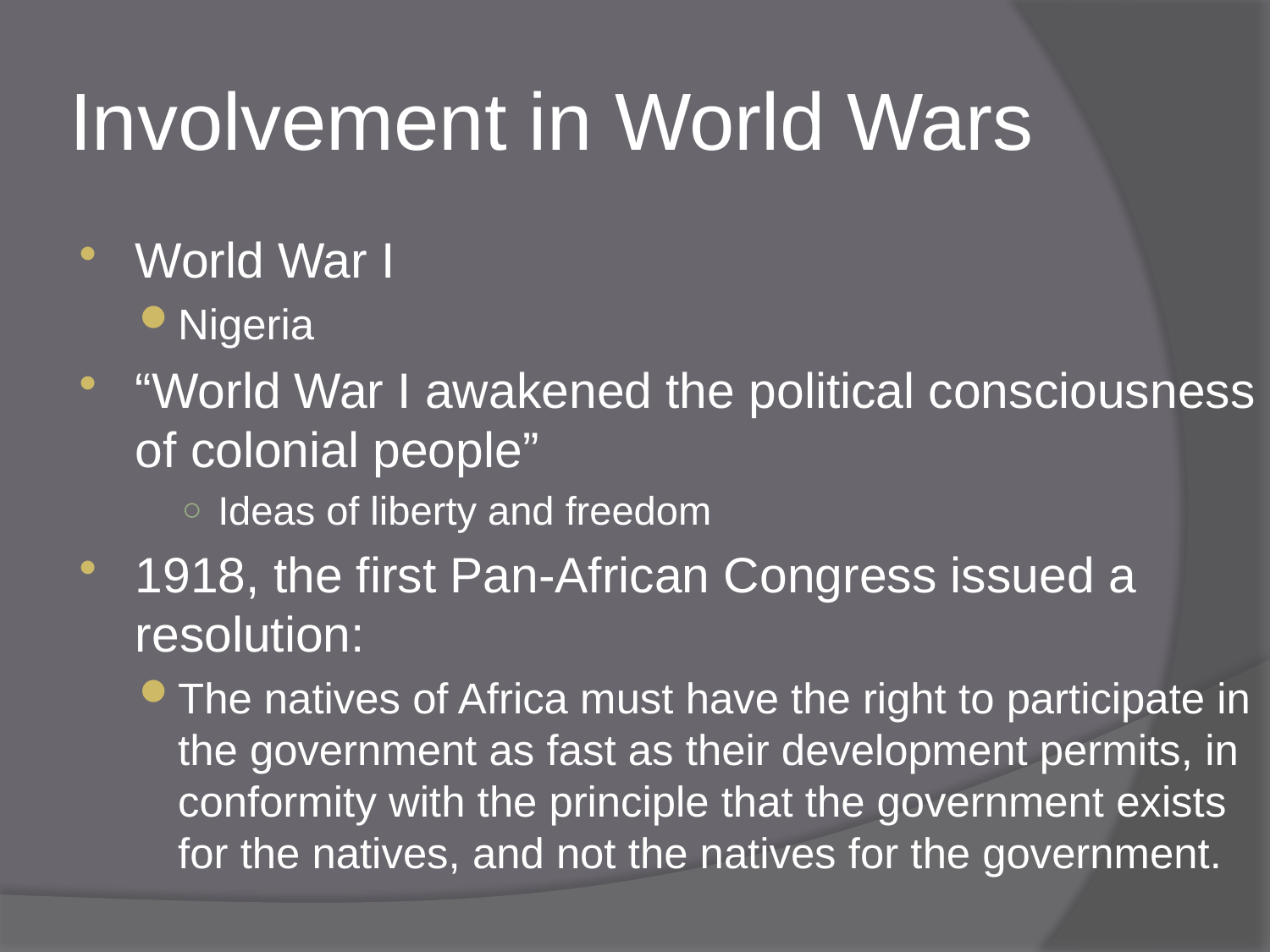

# Involvement in World Wars
World War I
Nigeria
“World War I awakened the political consciousness of colonial people”
Ideas of liberty and freedom
1918, the first Pan-African Congress issued a resolution:
The natives of Africa must have the right to participate in the government as fast as their development permits, in conformity with the principle that the government exists for the natives, and not the natives for the government.